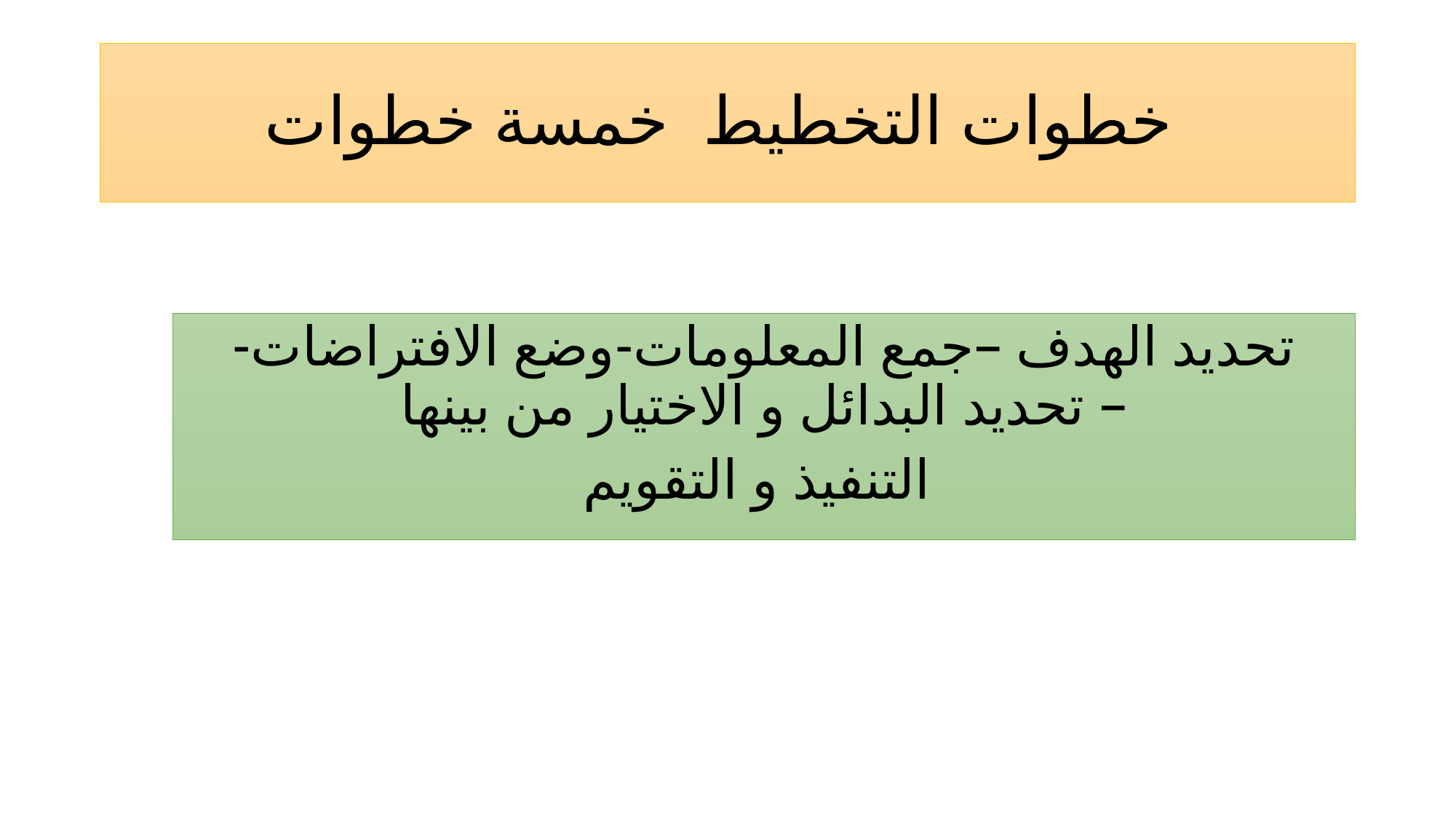

# خطوات التخطيط  خمسة خطوات
تحديد الهدف –جمع المعلومات-وضع الافتراضات-تحديد البدائل و الاختيار من بينها –
التنفيذ و التقويم